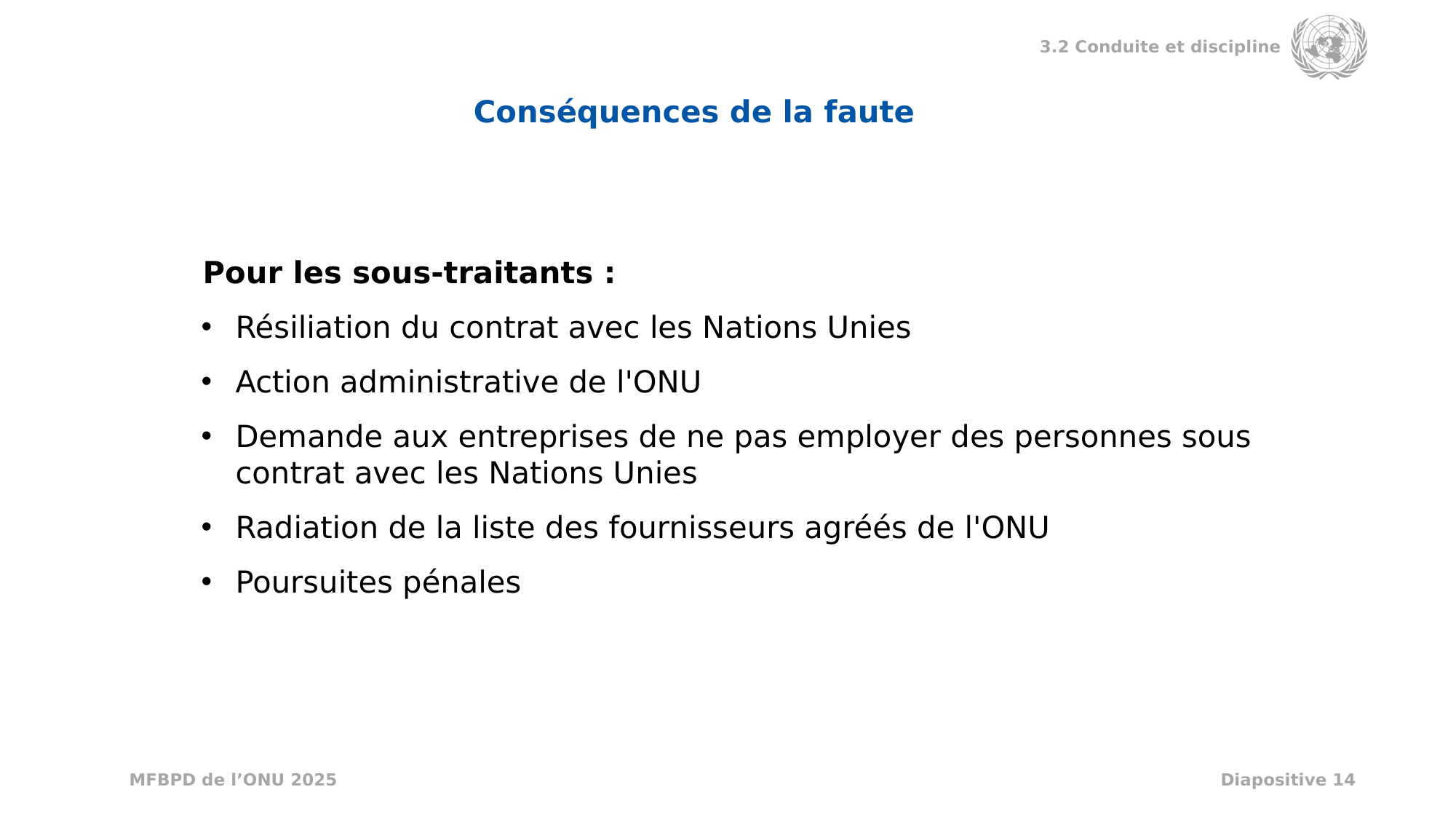

Conséquences de la faute
Pour les sous-traitants :
Résiliation du contrat avec les Nations Unies
Action administrative de l'ONU
Demande aux entreprises de ne pas employer des personnes sous contrat avec les Nations Unies
Radiation de la liste des fournisseurs agréés de l'ONU
Poursuites pénales